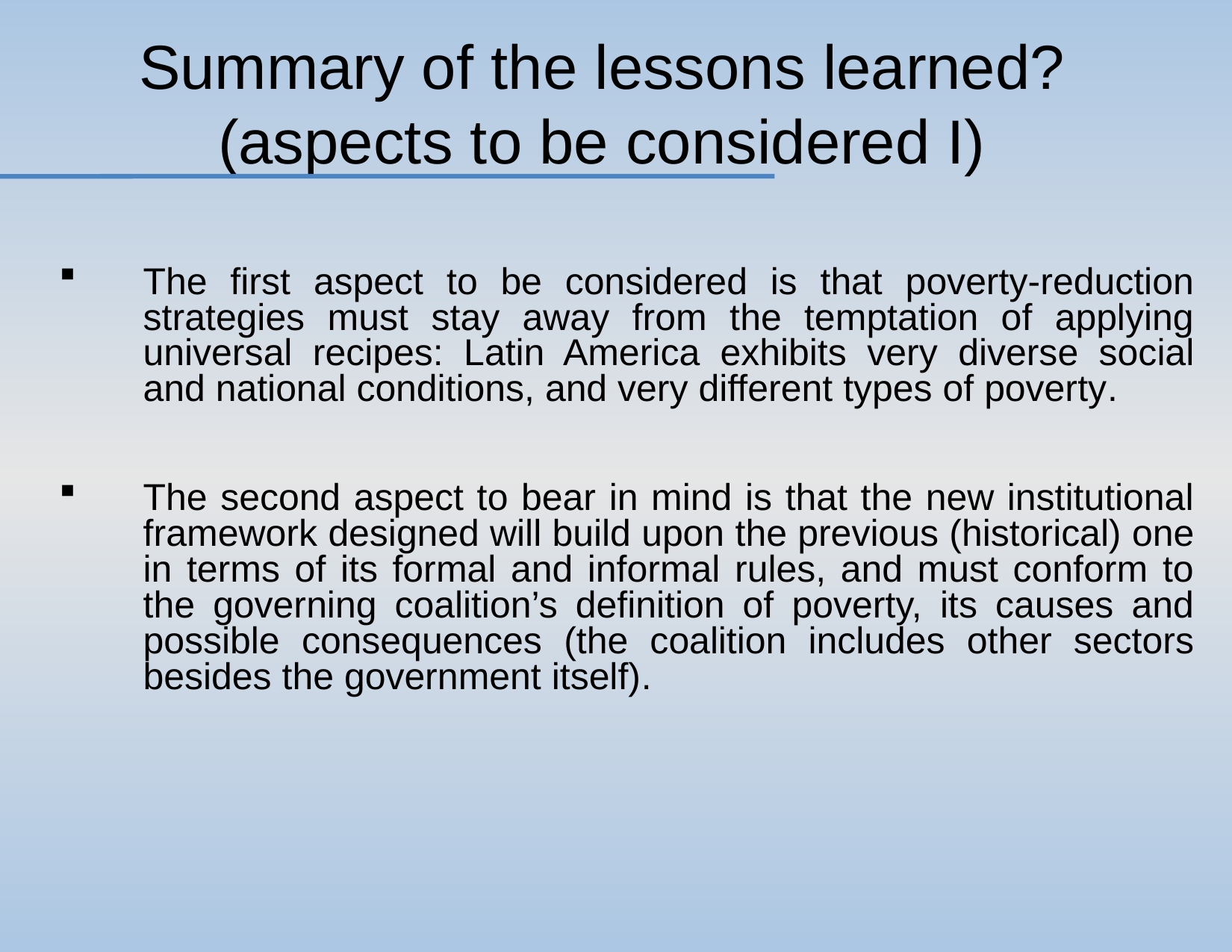

# Summary of the lessons learned? (aspects to be considered I)

The first aspect to be considered is that poverty-reduction strategies must stay away from the temptation of applying universal recipes: Latin America exhibits very diverse social and national conditions, and very different types of poverty.

The second aspect to bear in mind is that the new institutional framework designed will build upon the previous (historical) one in terms of its formal and informal rules, and must conform to the governing coalition’s definition of poverty, its causes and possible consequences (the coalition includes other sectors besides the government itself).